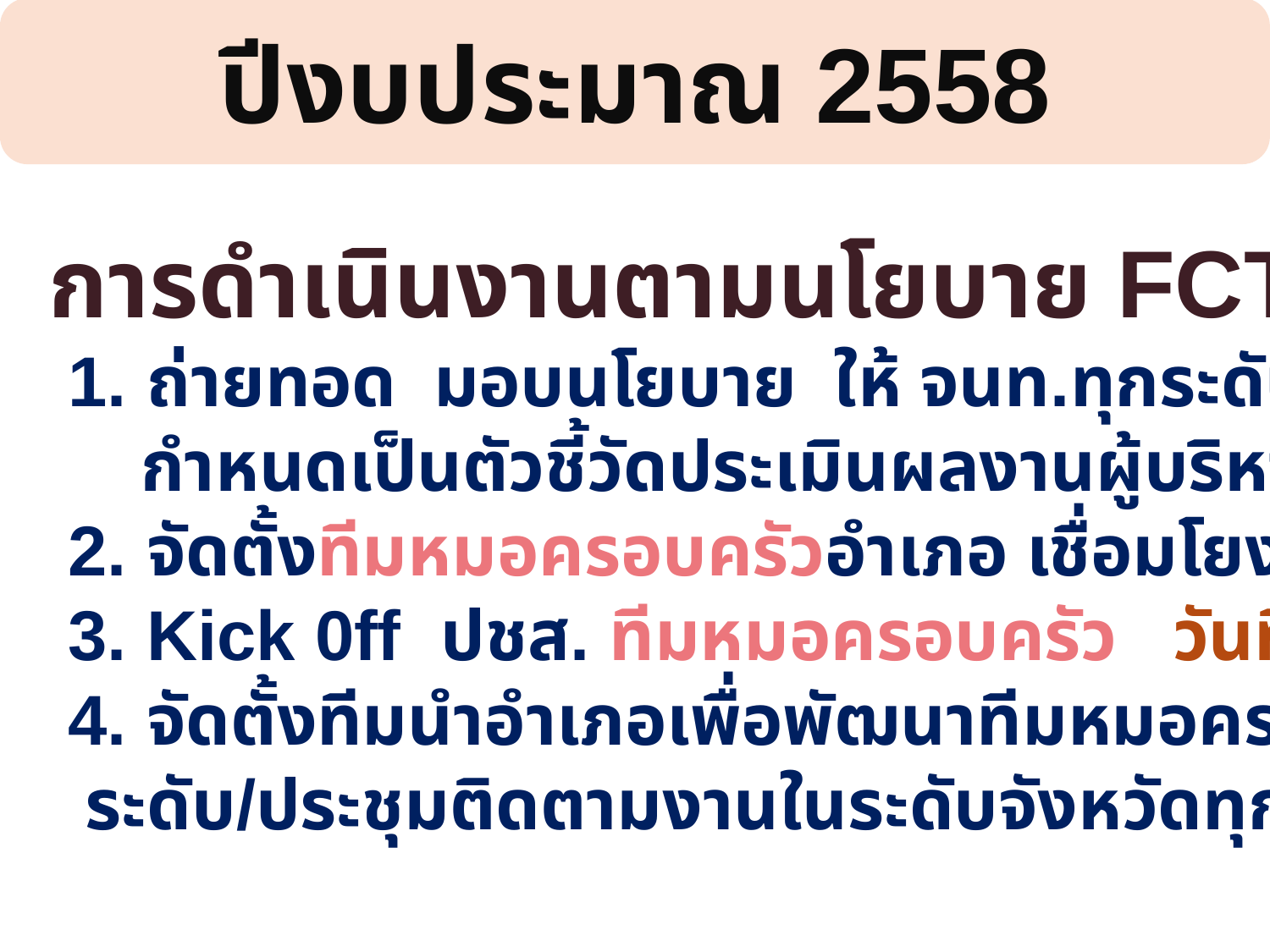

ปีงบประมาณ 2558
การดำเนินงานตามนโยบาย FCT
 1. ถ่ายทอด  มอบนโยบาย  ให้ จนท.ทุกระดับ
     กำหนดเป็นตัวชี้วัดประเมินผลงานผู้บริหารอำเภอ
 2. จัดตั้งทีมหมอครอบครัวอำเภอ เชื่อมโยงทีมตำบล
 3. Kick 0ff  ปชส. ทีมหมอครอบครัว   วันที่ 1 ธค.57
 4. จัดตั้งทีมนำอำเภอเพื่อพัฒนาทีมหมอครอบครัว/ทุก
  ระดับ/ประชุมติดตามงานในระดับจังหวัดทุก 2 เดือน